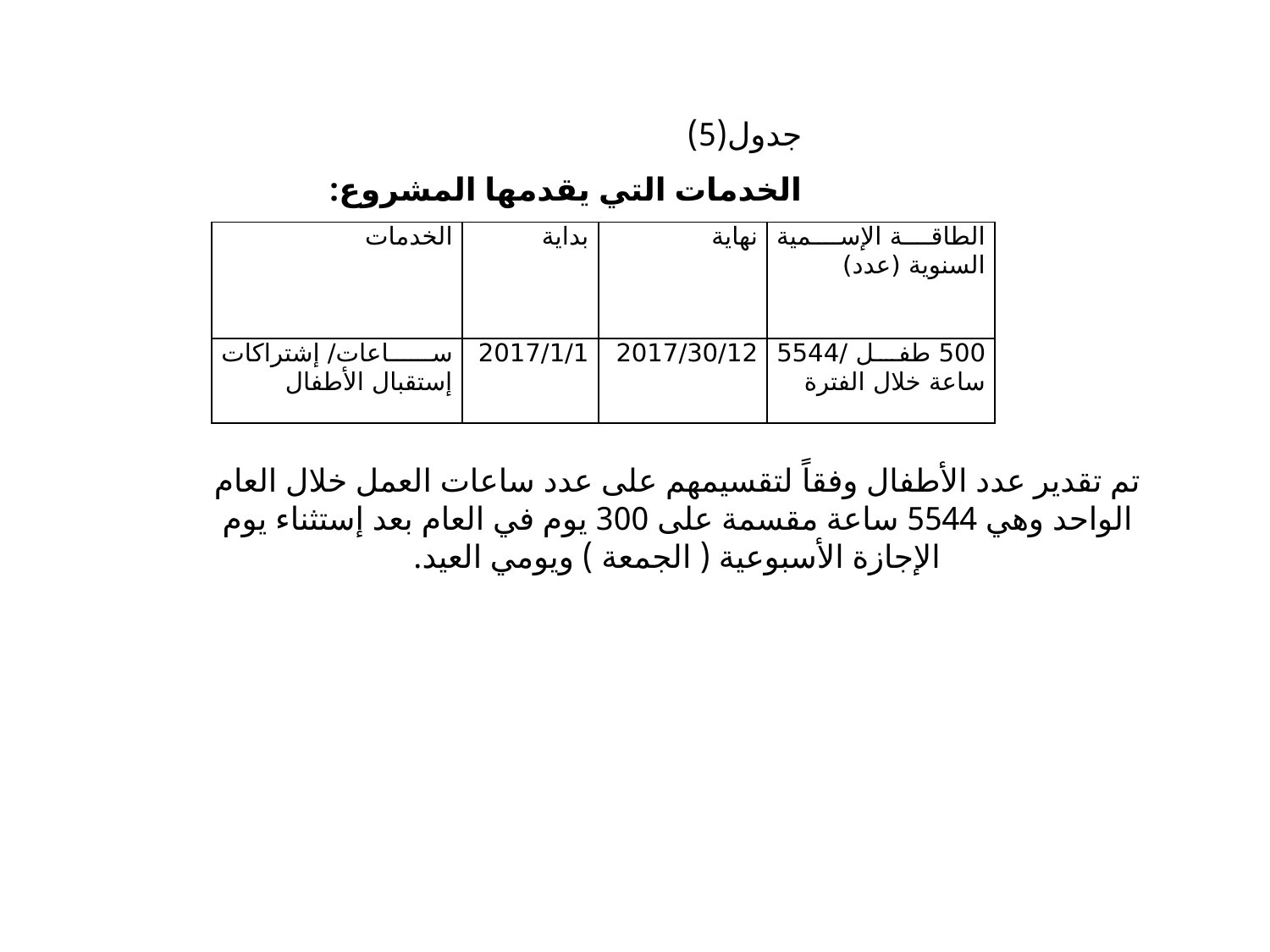

جدول(5)
الخدمات التي يقدمها المشروع:
| الخدمات | بداية | نهاية | الطاقة الإسمية السنوية (عدد) |
| --- | --- | --- | --- |
| ساعات/ إشتراكات إستقبال الأطفال | 2017/1/1 | 2017/30/12 | 500 طفل /5544 ساعة خلال الفترة |
تم تقدير عدد الأطفال وفقاً لتقسيمهم على عدد ساعات العمل خلال العام الواحد وهي 5544 ساعة مقسمة على 300 يوم في العام بعد إستثناء يوم الإجازة الأسبوعية ( الجمعة ) ويومي العيد.